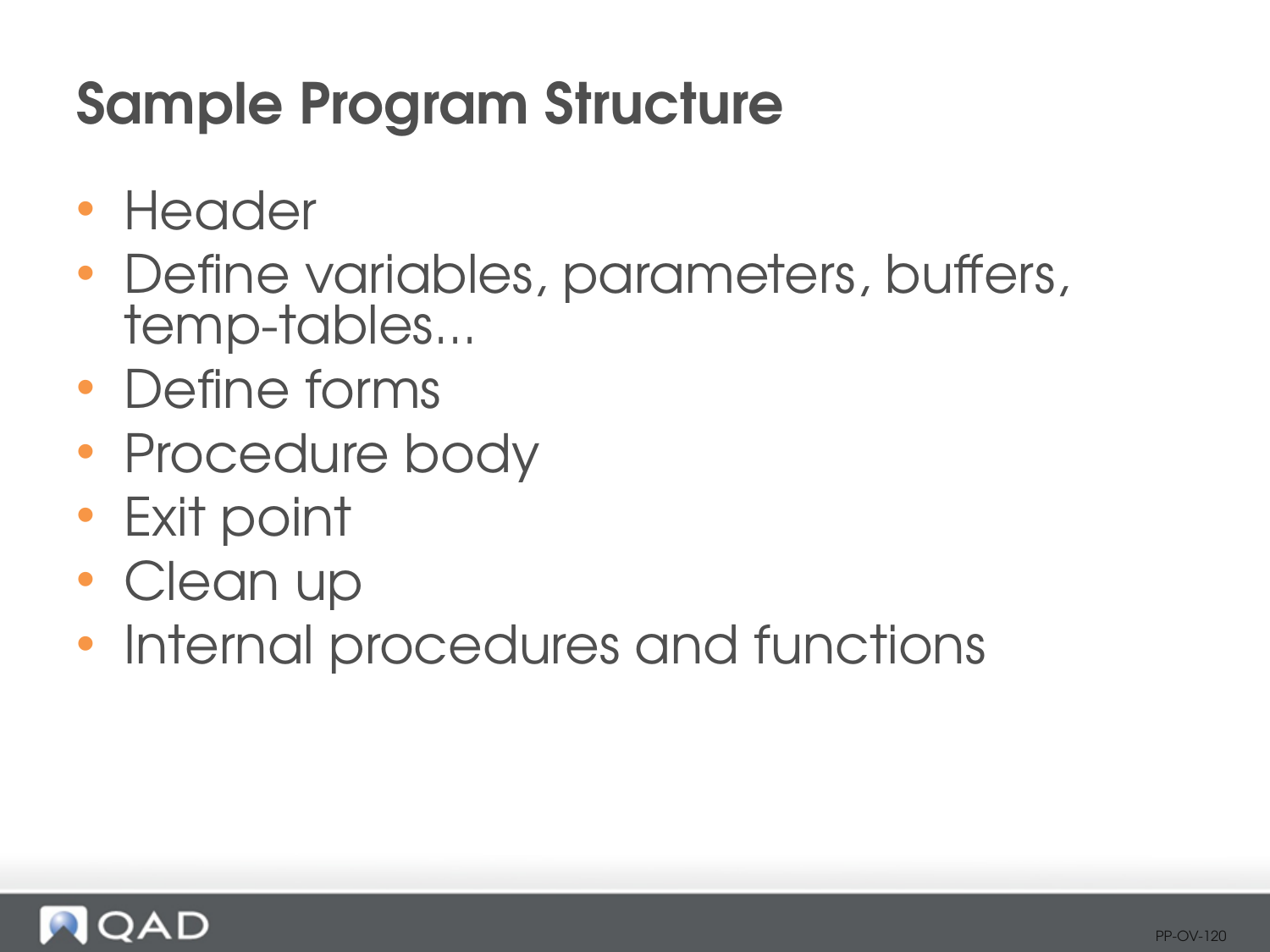

# Sample Program Structure
Header
Define variables, parameters, buffers,
temp-tables...
Define forms
Procedure body
Exit point
Clean up
Internal procedures and functions
PP-OV-120